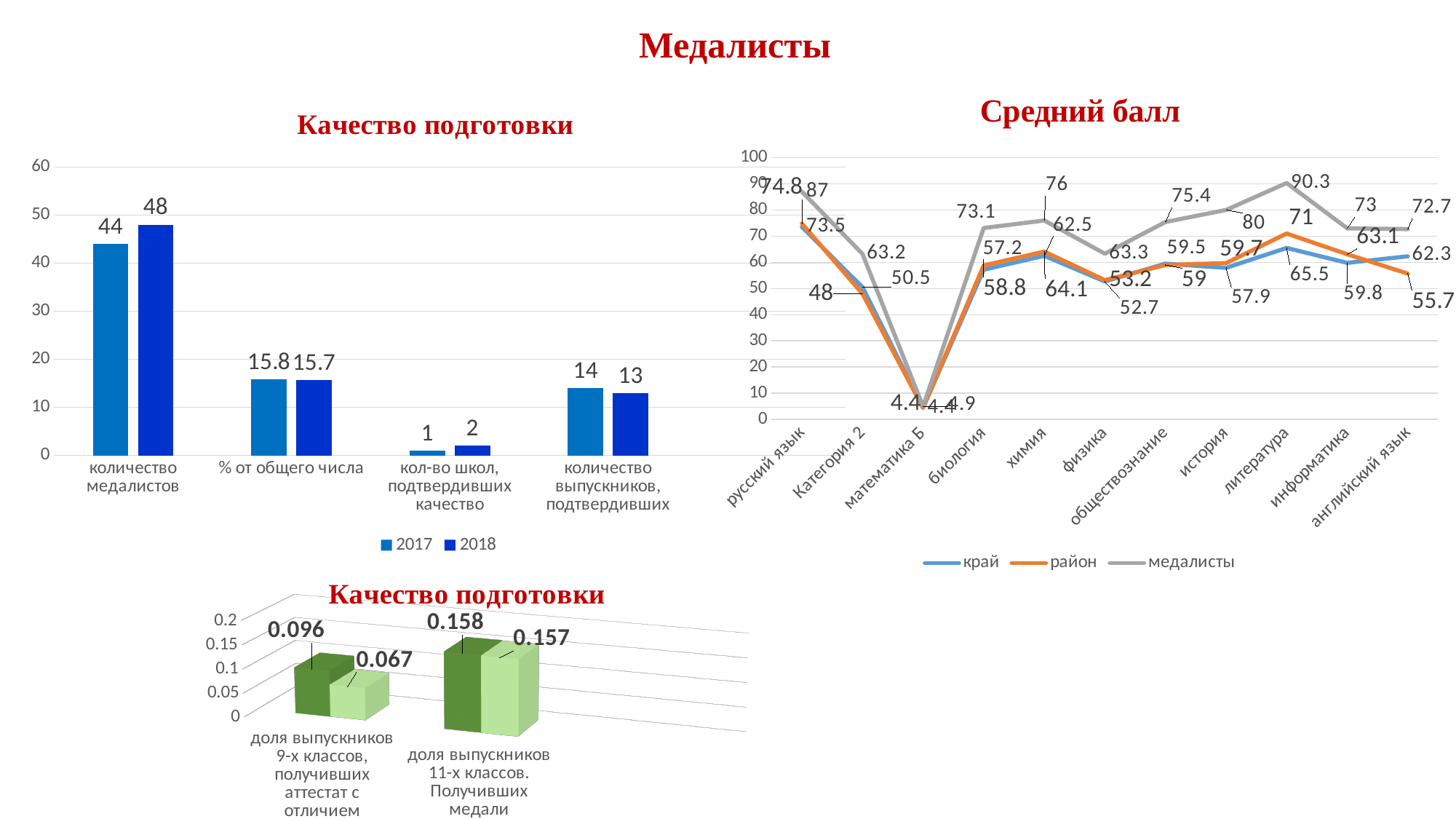

# Медалисты

### Chart: Средний балл

| Category | край | район | медалисты |
|---|---|---|---|
| русский язык | 73.5 | 74.8 | 87.0 |
| Категория 2 | 50.5 | 48.0 | 63.2 |
| математика Б | 4.4 | 4.4 | 4.9 |
| биология | 57.2 | 58.8 | 73.1 |
| химия | 62.5 | 64.1 | 76.0 |
| физика | 52.7 | 53.2 | 63.3 |
| обществознание | 59.5 | 59.0 | 75.4 |
| история | 57.9 | 59.7 | 80.0 |
| литература | 65.5 | 71.0 | 90.3 |
| информатика | 59.8 | 63.1 | 73.0 |
| английский язык | 62.3 | 55.7 | 72.7 |

### Chart: Качество подготовки

| Category | 2017 | 2018 |
|---|---|---|
| количество медалистов | 44.0 | 48.0 |
| % от общего числа | 15.8 | 15.7 |
| кол-во школ, подтвердивших качество | 1.0 | 2.0 |
| количество выпускников, подтвердивших | 14.0 | 13.0 |

[unsupported chart]